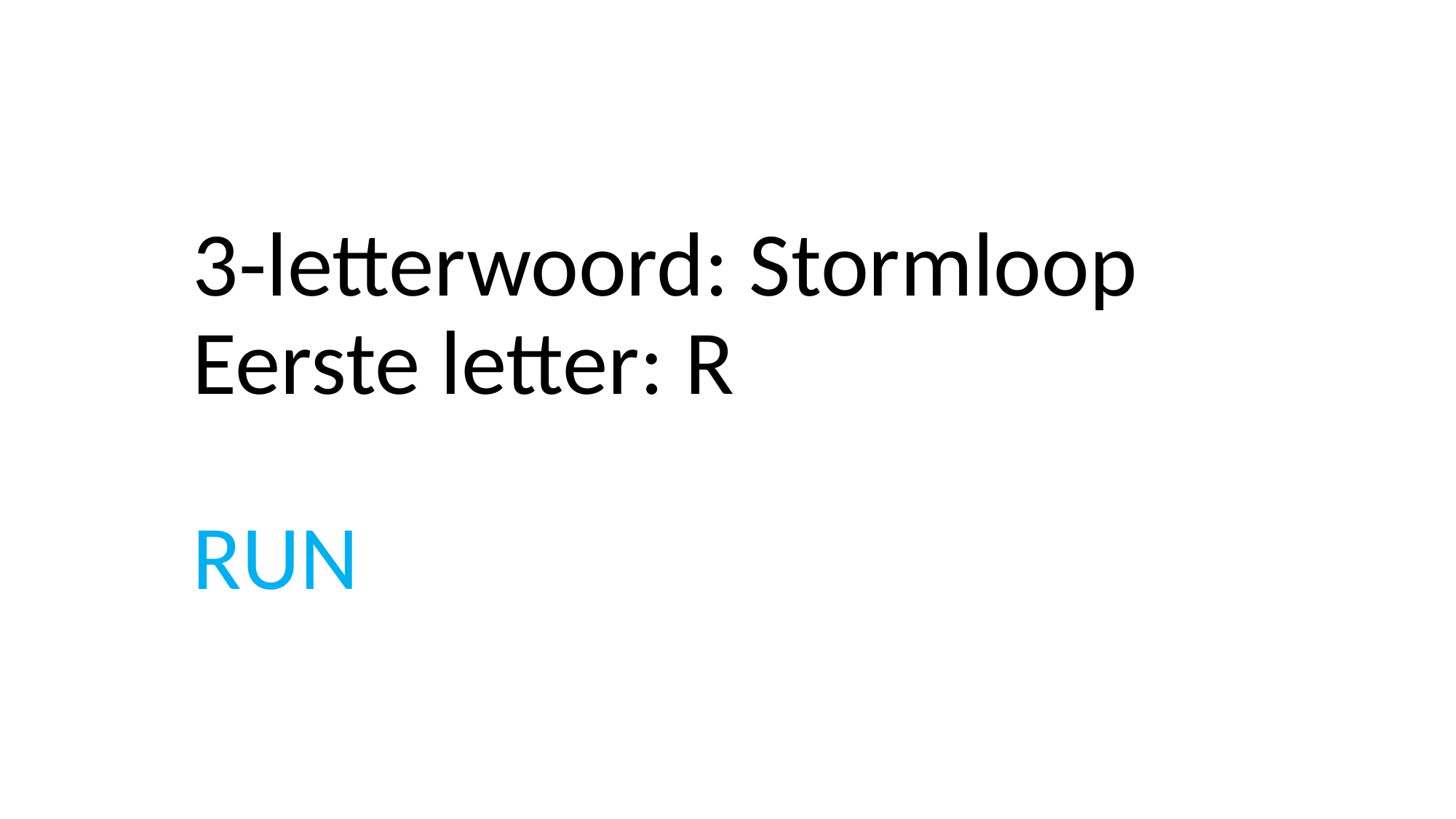

# 3-letterwoord: Stormloop Eerste letter: R
RUN